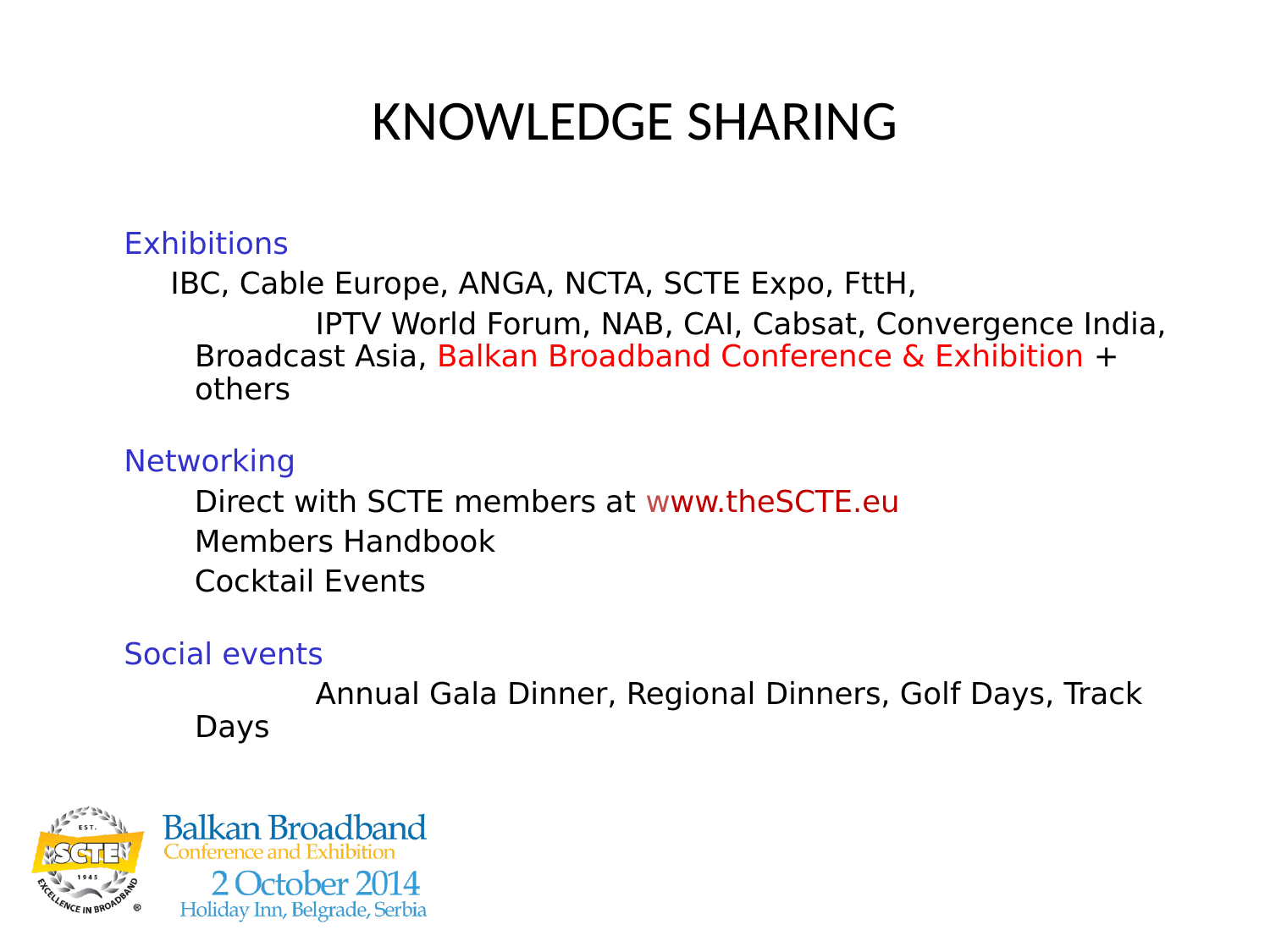

# KNOWLEDGE SHARING
Exhibitions
	IBC, Cable Europe, ANGA, NCTA, SCTE Expo, FttH,
	IPTV World Forum, NAB, CAI, Cabsat, Convergence India, Broadcast Asia, Balkan Broadband Conference & Exhibition + others

Networking
	Direct with SCTE members at www.theSCTE.eu
		Members Handbook
	Cocktail Events

Social events
	Annual Gala Dinner, Regional Dinners, Golf Days, Track Days